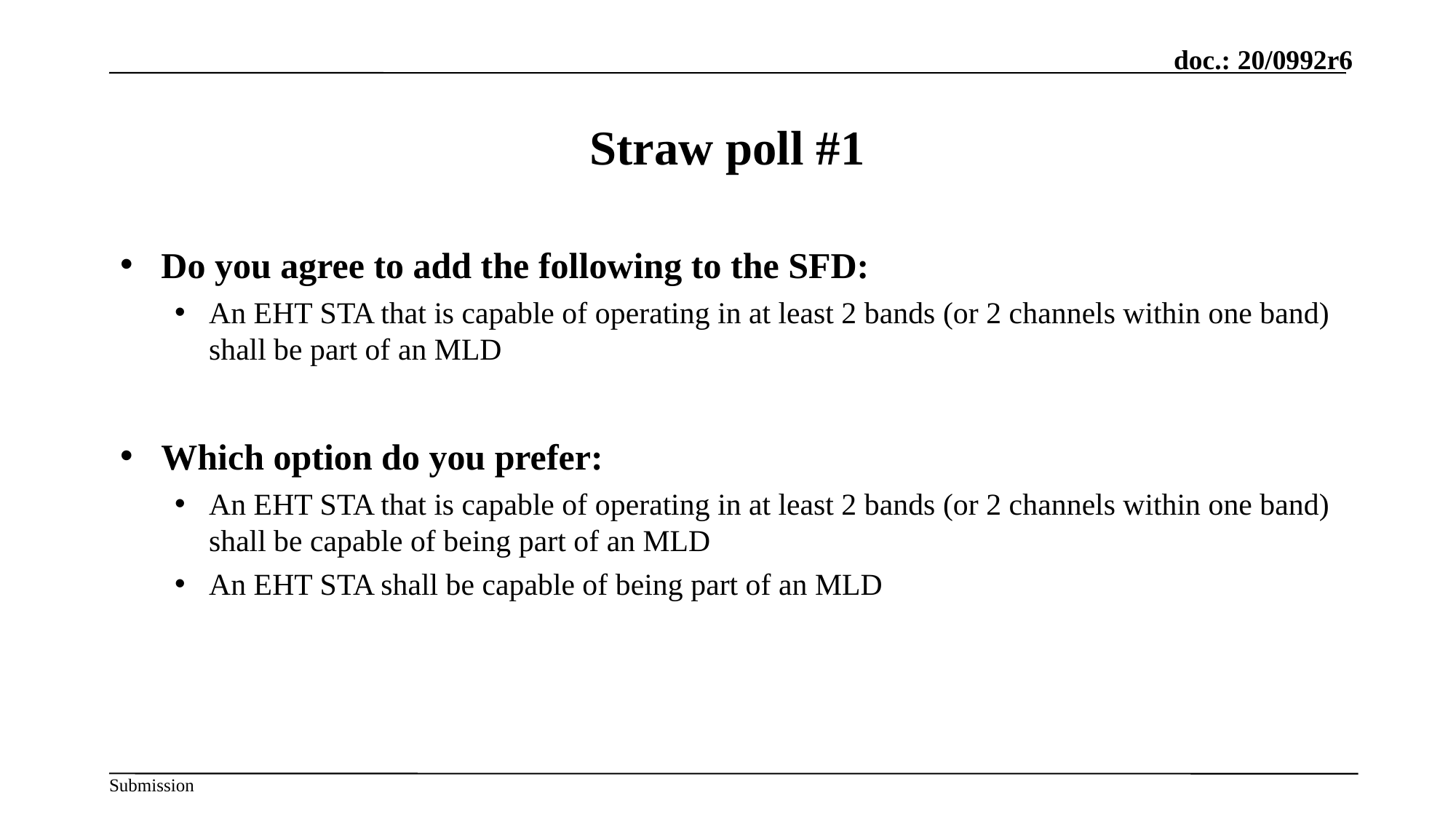

# Straw poll #1
Do you agree to add the following to the SFD:
An EHT STA that is capable of operating in at least 2 bands (or 2 channels within one band) shall be part of an MLD

Which option do you prefer:
An EHT STA that is capable of operating in at least 2 bands (or 2 channels within one band) shall be capable of being part of an MLD
An EHT STA shall be capable of being part of an MLD